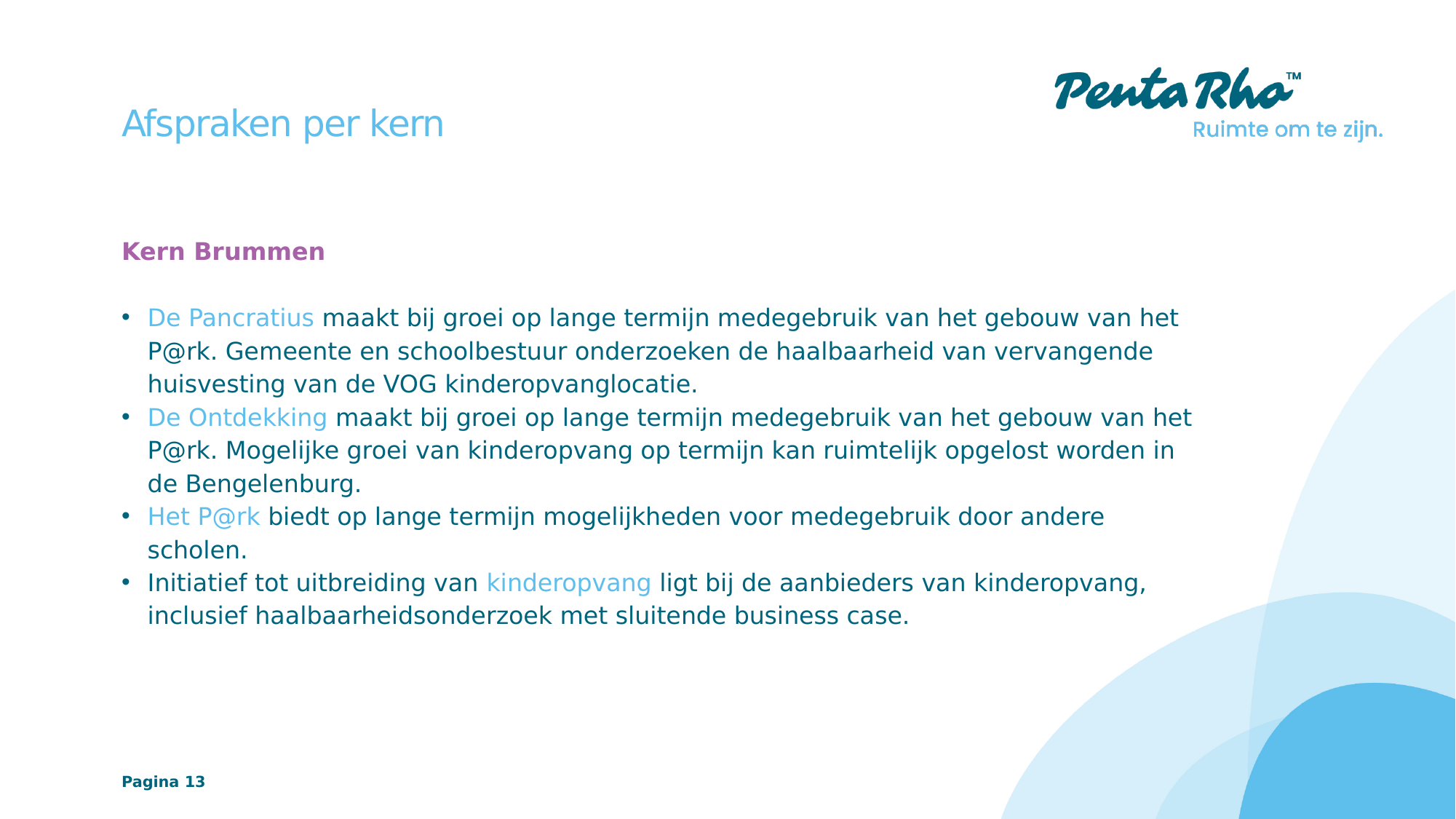

# Afspraken per kern
Kern Brummen

De Pancratius maakt bij groei op lange termijn medegebruik van het gebouw van het P@rk. Gemeente en schoolbestuur onderzoeken de haalbaarheid van vervangende huisvesting van de VOG kinderopvanglocatie.
De Ontdekking maakt bij groei op lange termijn medegebruik van het gebouw van het P@rk. Mogelijke groei van kinderopvang op termijn kan ruimtelijk opgelost worden in de Bengelenburg.
Het P@rk biedt op lange termijn mogelijkheden voor medegebruik door andere scholen.
Initiatief tot uitbreiding van kinderopvang ligt bij de aanbieders van kinderopvang, inclusief haalbaarheidsonderzoek met sluitende business case.
Pagina 13